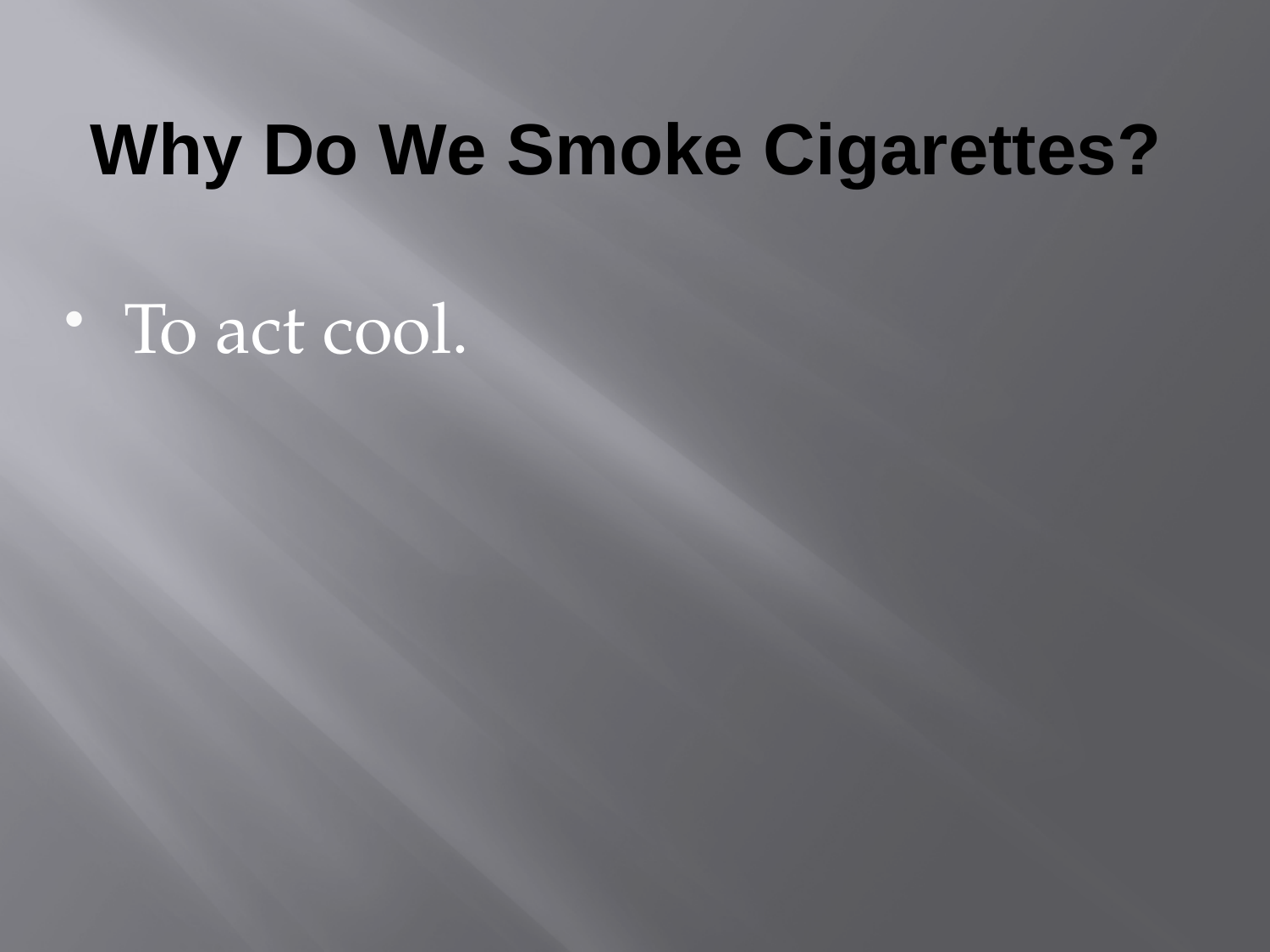

# Why Do We Smoke Cigarettes?
To act cool.